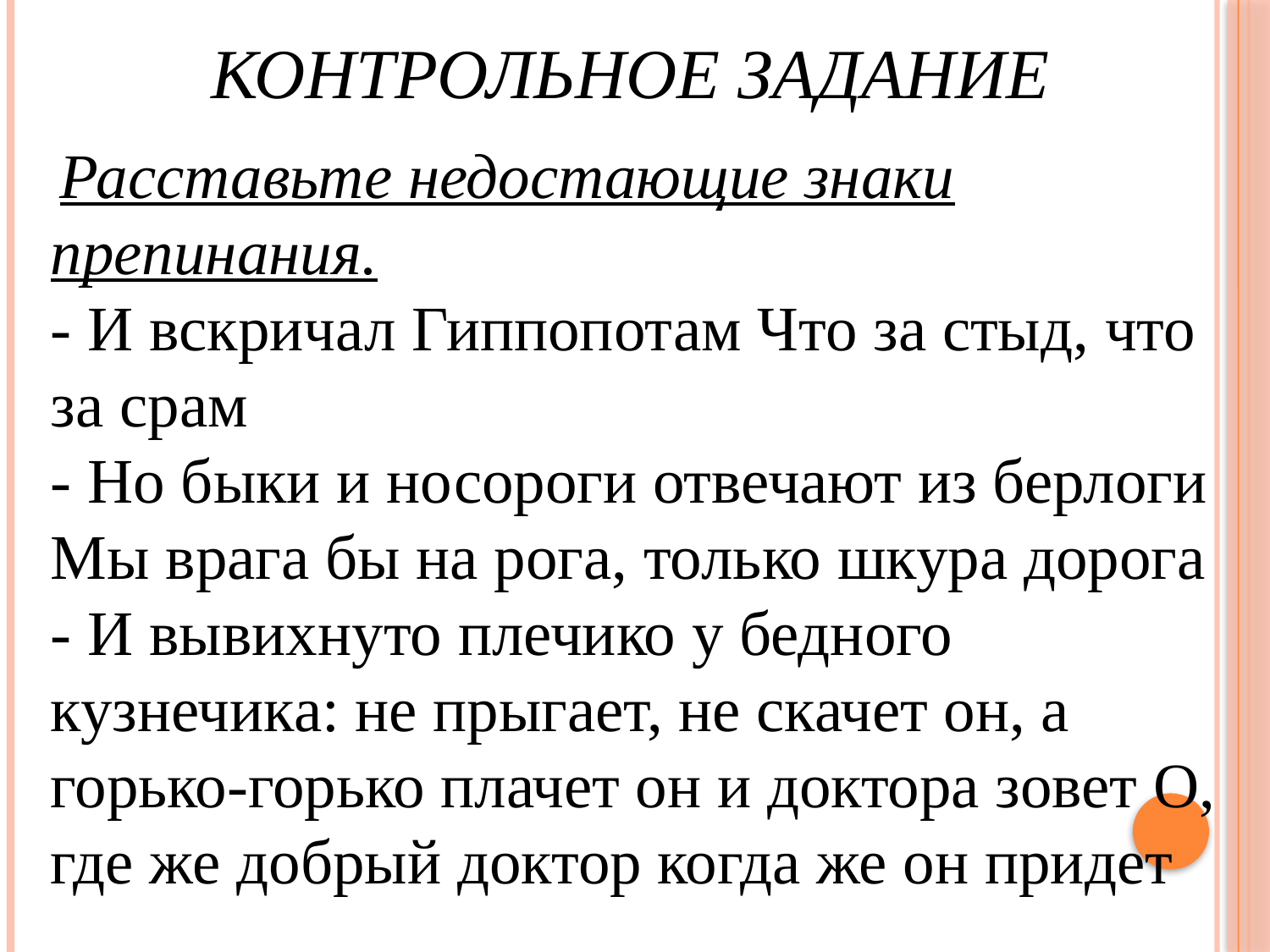

# Контрольное задание
    Расставьте недостающие знаки препинания.
- И вскричал Гиппопотам Что за стыд, что за срам
- Но быки и носороги отвечают из берлоги Мы врага бы на рога, только шкура дорога
- И вывихнуто плечико у бедного кузнечика: не прыгает, не скачет он, а горько-горько плачет он и доктора зовет О, где же добрый доктор когда же он придет